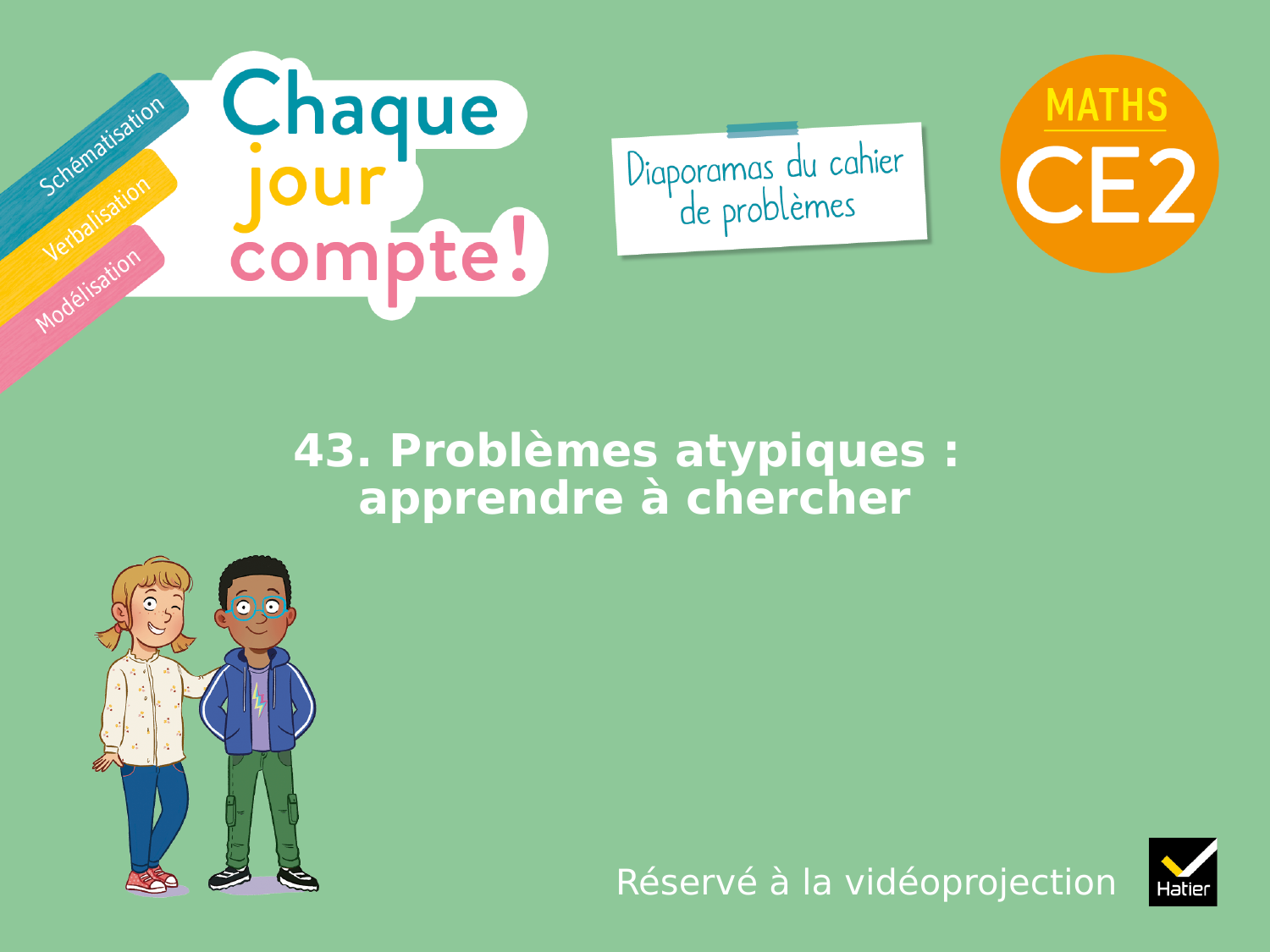

# 43. Problèmes atypiques : apprendre à chercher